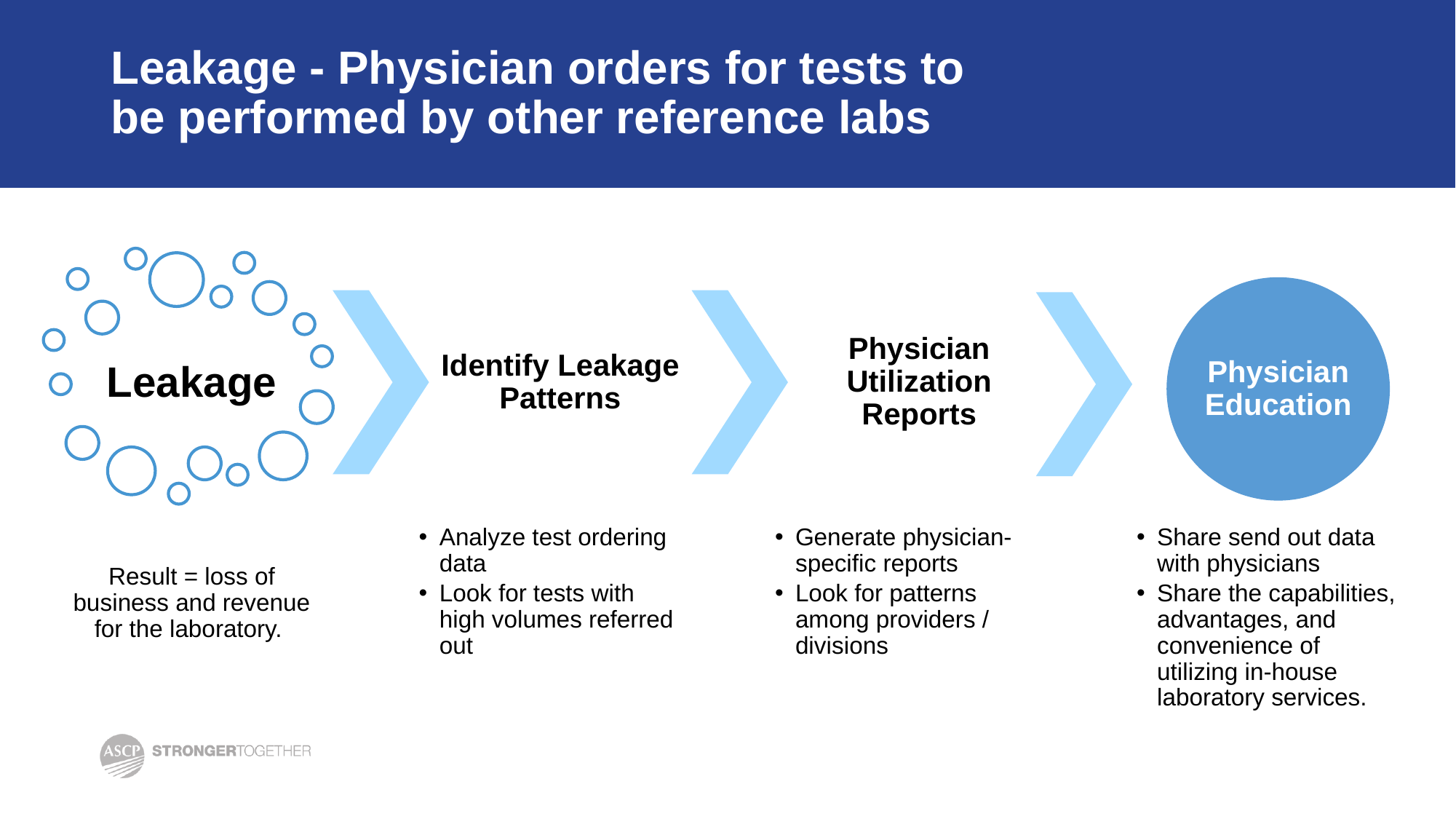

# Leakage - Physician orders for tests to be performed by other reference labs

Identify Leakage Patterns

Physician Utilization Reports

Physician Education

Leakage

Result = loss of business and revenue for the laboratory.
Analyze test ordering data
Look for tests with high volumes referred out

Generate physician-specific reports
Look for patterns among providers / divisions

Share send out data with physicians
Share the capabilities, advantages, and convenience of utilizing in-house laboratory services.